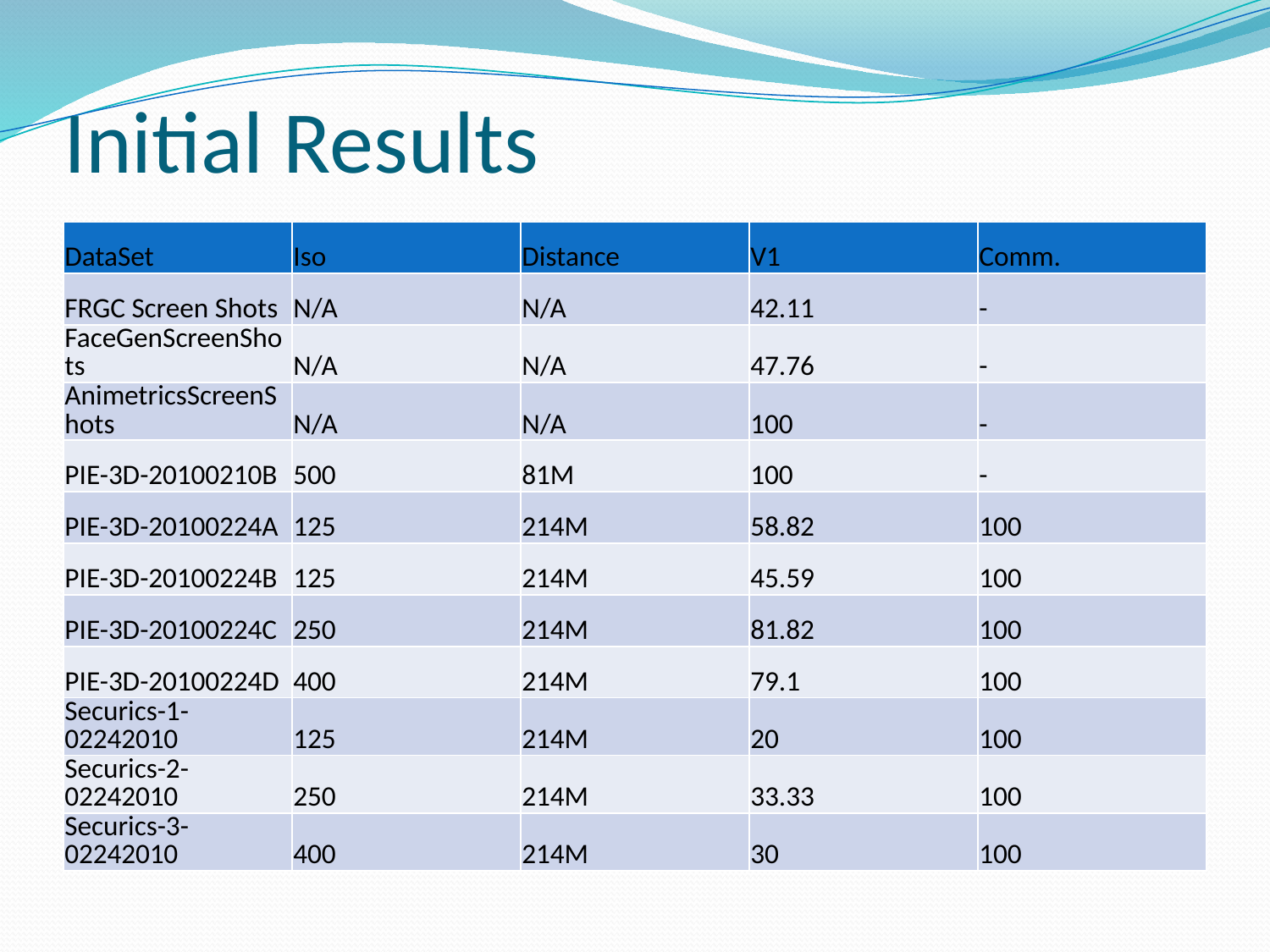

# Initial Results
| DataSet | Iso | Distance | V1 | Comm. |
| --- | --- | --- | --- | --- |
| FRGC Screen Shots | N/A | N/A | 42.11 | - |
| FaceGenScreenShots | N/A | N/A | 47.76 | - |
| AnimetricsScreenShots | N/A | N/A | 100 | - |
| PIE-3D-20100210B | 500 | 81M | 100 | - |
| PIE-3D-20100224A | 125 | 214M | 58.82 | 100 |
| PIE-3D-20100224B | 125 | 214M | 45.59 | 100 |
| PIE-3D-20100224C | 250 | 214M | 81.82 | 100 |
| PIE-3D-20100224D | 400 | 214M | 79.1 | 100 |
| Securics-1-02242010 | 125 | 214M | 20 | 100 |
| Securics-2-02242010 | 250 | 214M | 33.33 | 100 |
| Securics-3-02242010 | 400 | 214M | 30 | 100 |